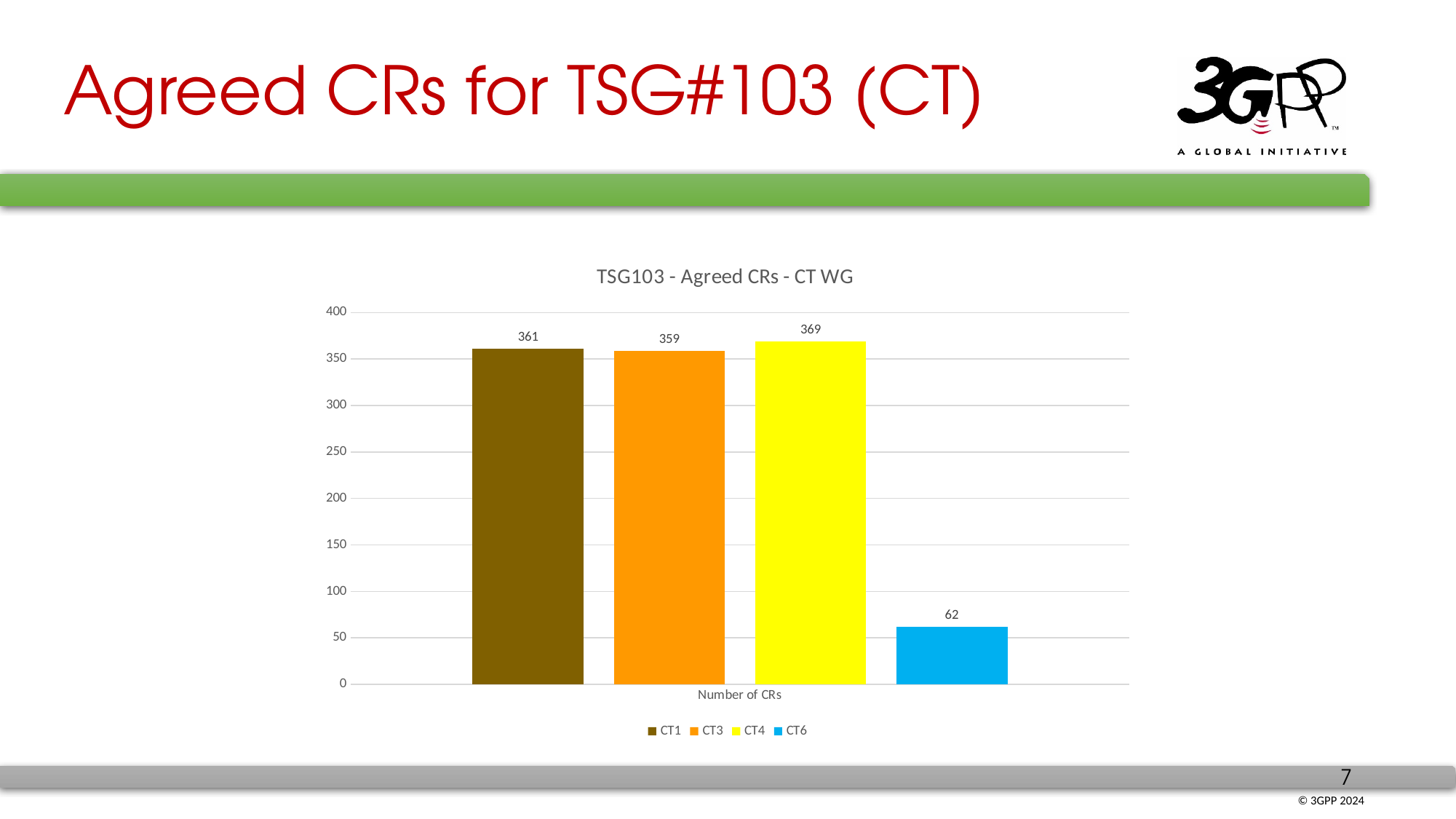

# Agreed CRs for TSG#103 (CT)

### Chart: TSG103 - Agreed CRs - CT WG

| Category | CT1 | CT3 | CT4 | CT6 |
|---|---|---|---|---|
| Number of CRs | 361.0 | 359.0 | 369.0 | 62.0 |